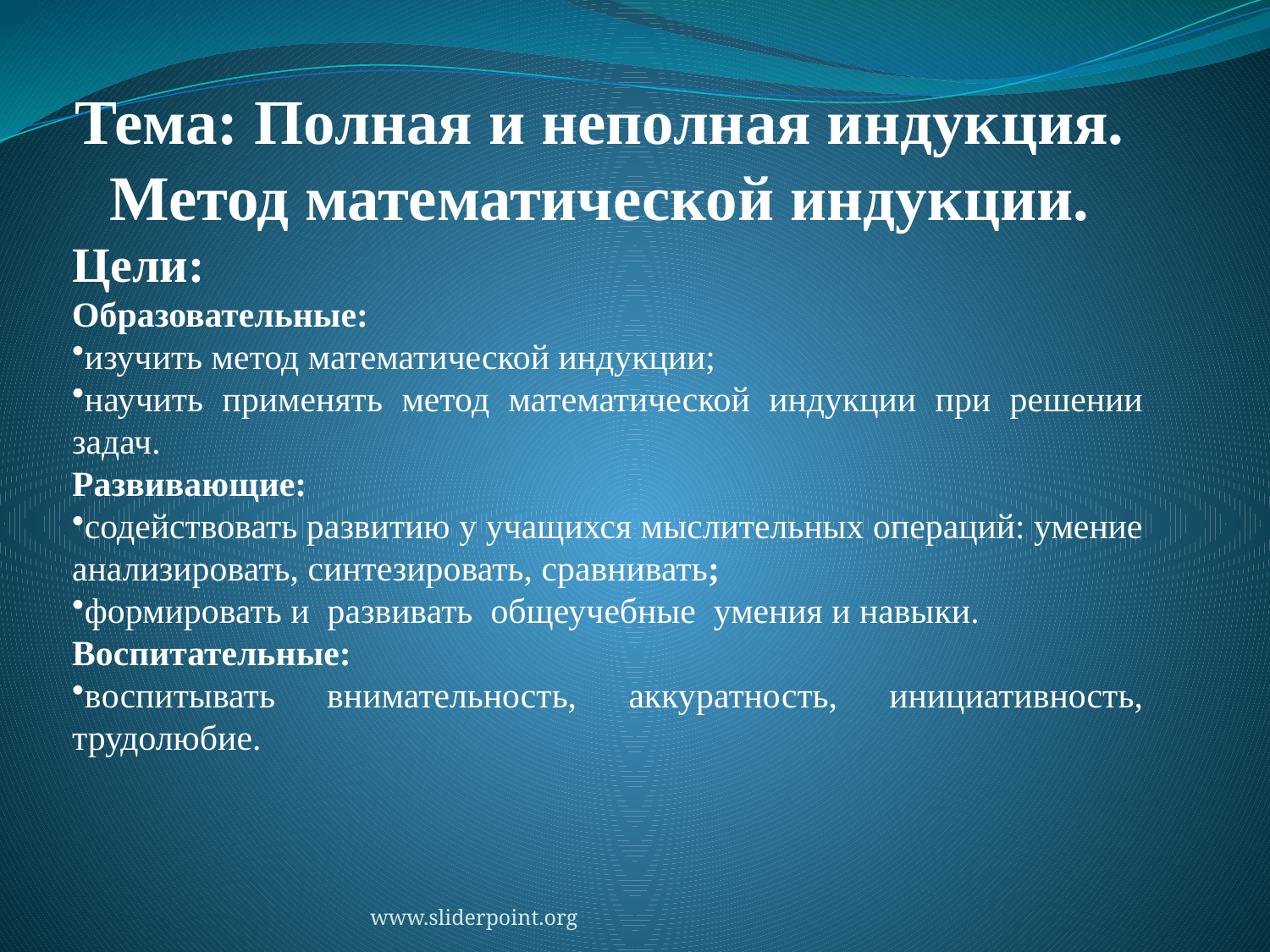

Тема: Полная и неполная индукция.
Метод математической индукции.
Цели:
Образовательные:
изучить метод математической индукции;
научить применять метод математической индукции при решении задач.
Развивающие:
содействовать развитию у учащихся мыслительных операций: умение анализировать, синтезировать, сравнивать;
формировать и  развивать  общеучебные  умения и навыки.
Воспитательные:
воспитывать внимательность, аккуратность, инициативность, трудолюбие.
www.sliderpoint.org